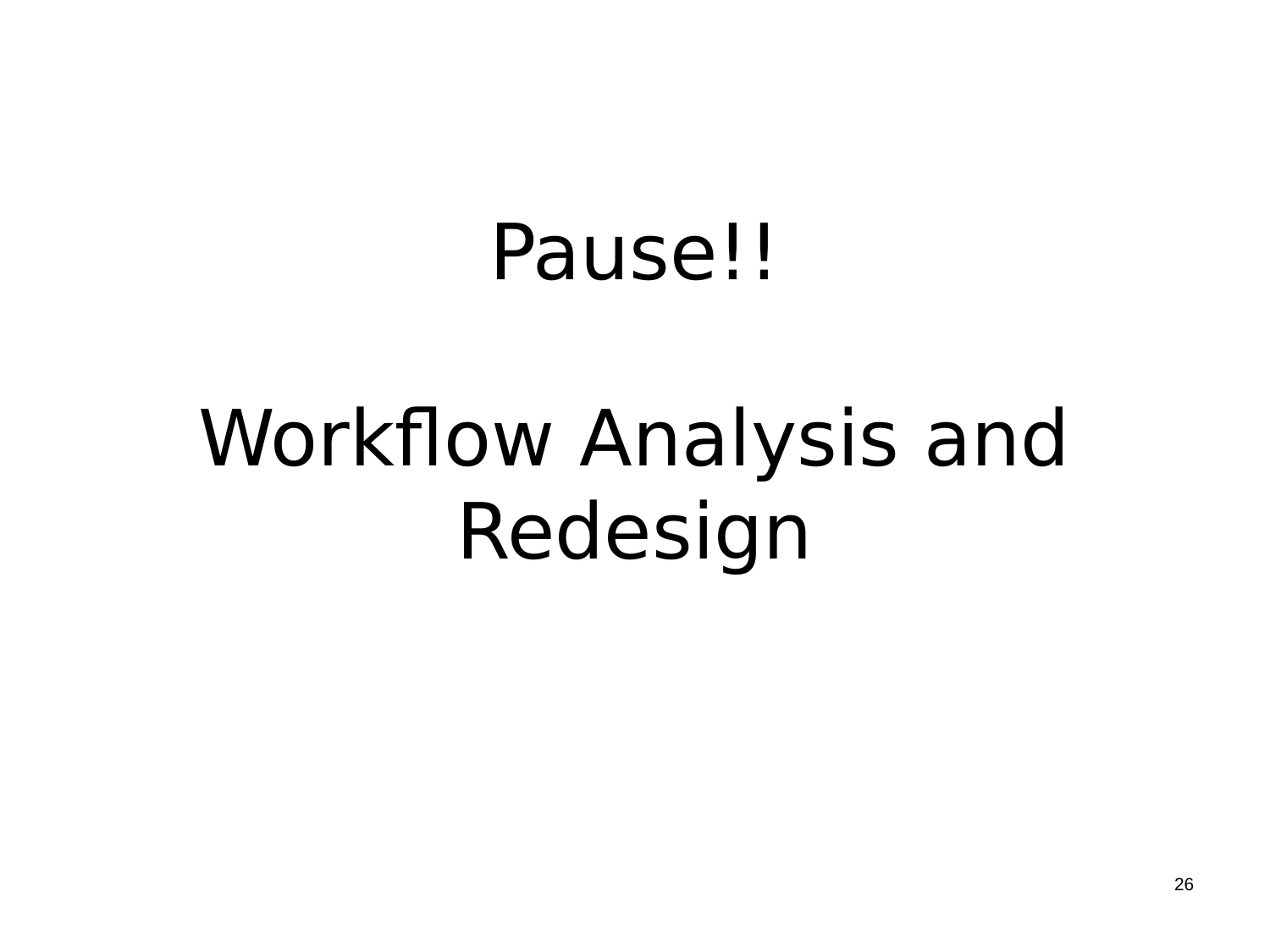

# Pause!! Workflow Analysis and Redesign
26